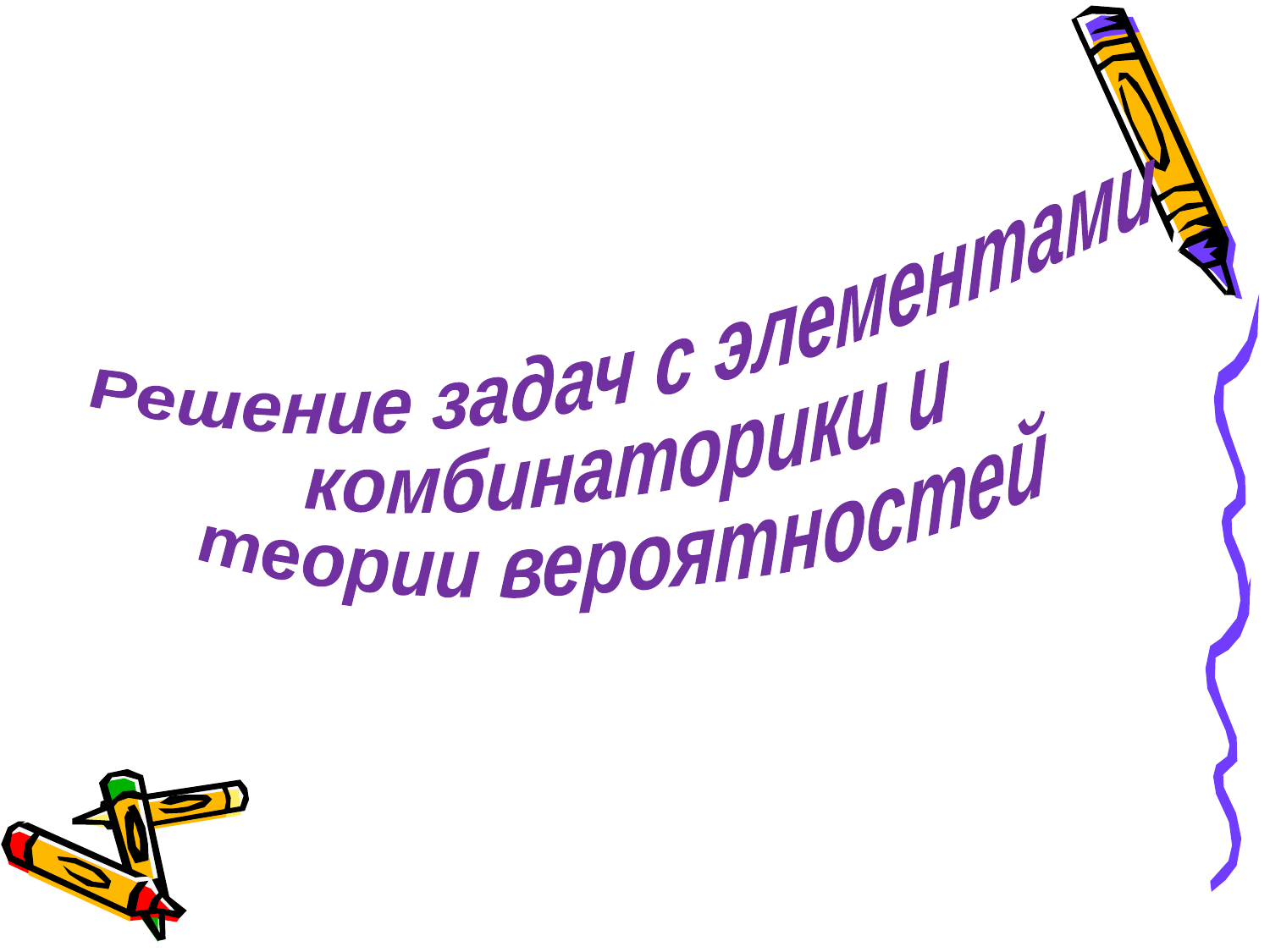

Решение задач с элементами
комбинаторики и
теории вероятностей